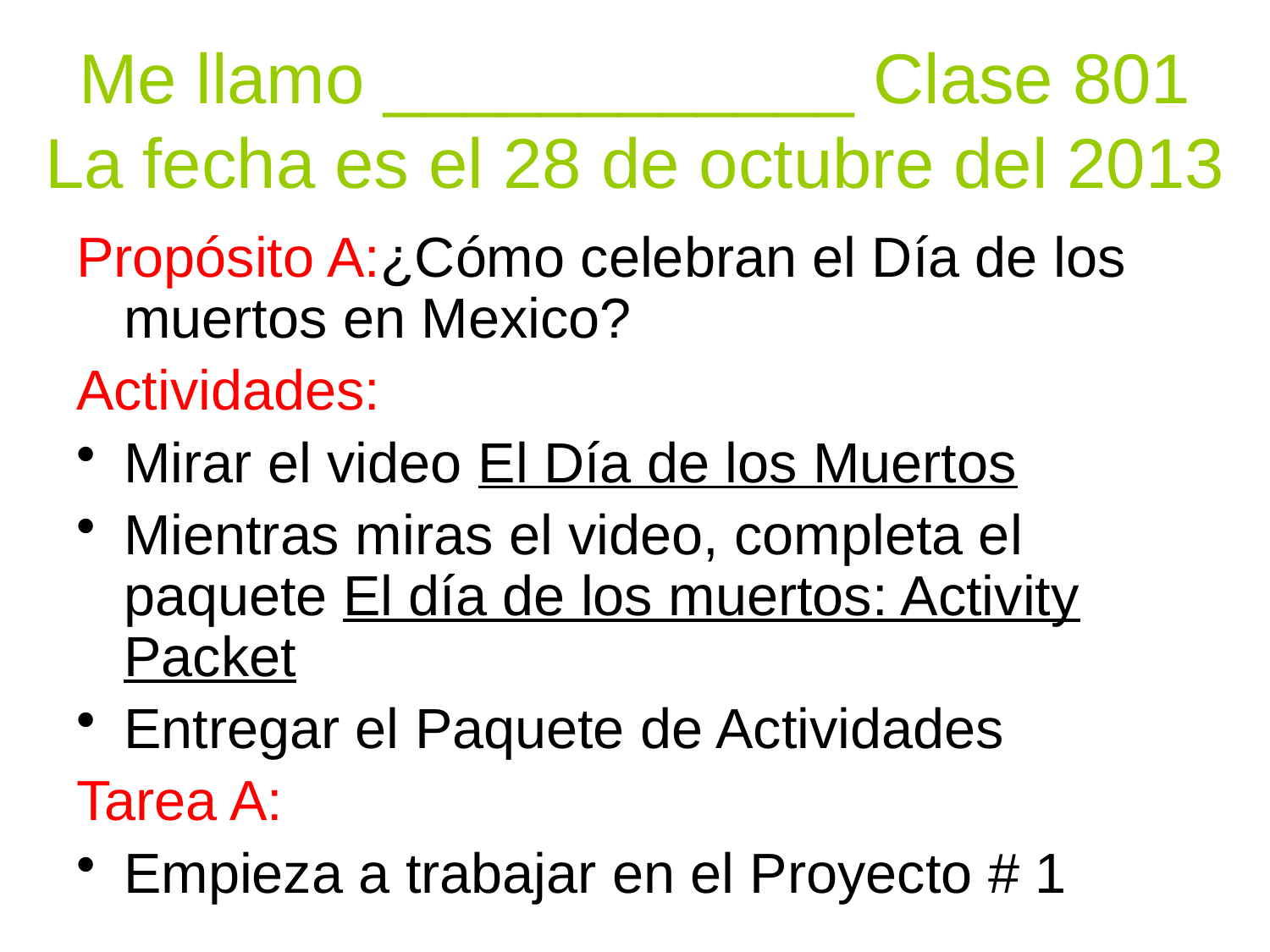

# Me llamo ____________ Clase 801 La fecha es el 28 de octubre del 2013
Propósito A:¿Cómo celebran el Día de los muertos en Mexico?
Actividades:
Mirar el video El Día de los Muertos
Mientras miras el video, completa el paquete El día de los muertos: Activity Packet
Entregar el Paquete de Actividades
Tarea A:
Empieza a trabajar en el Proyecto # 1